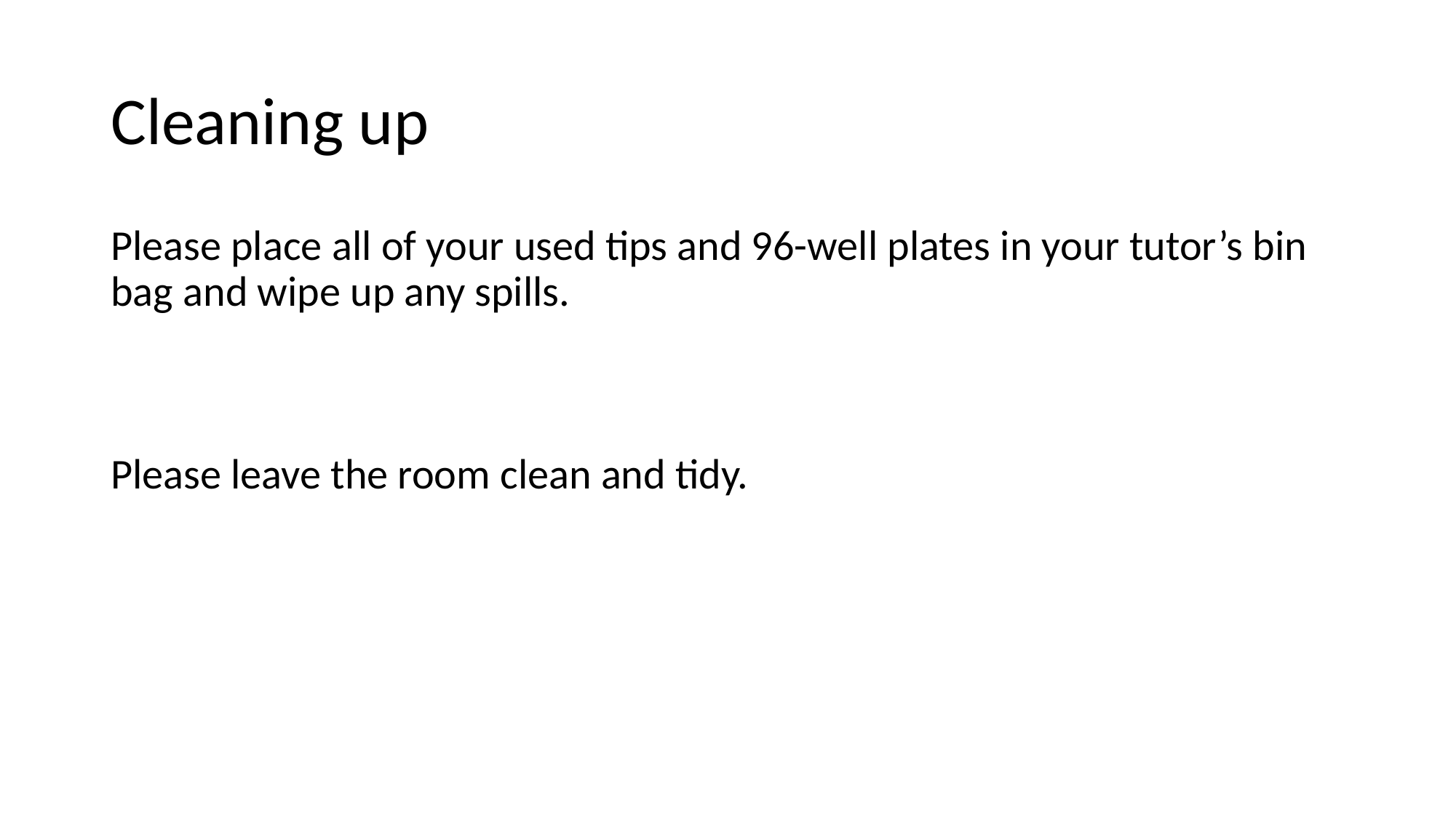

# Cleaning up
Please place all of your used tips and 96-well plates in your tutor’s bin bag and wipe up any spills.

Please leave the room clean and tidy.